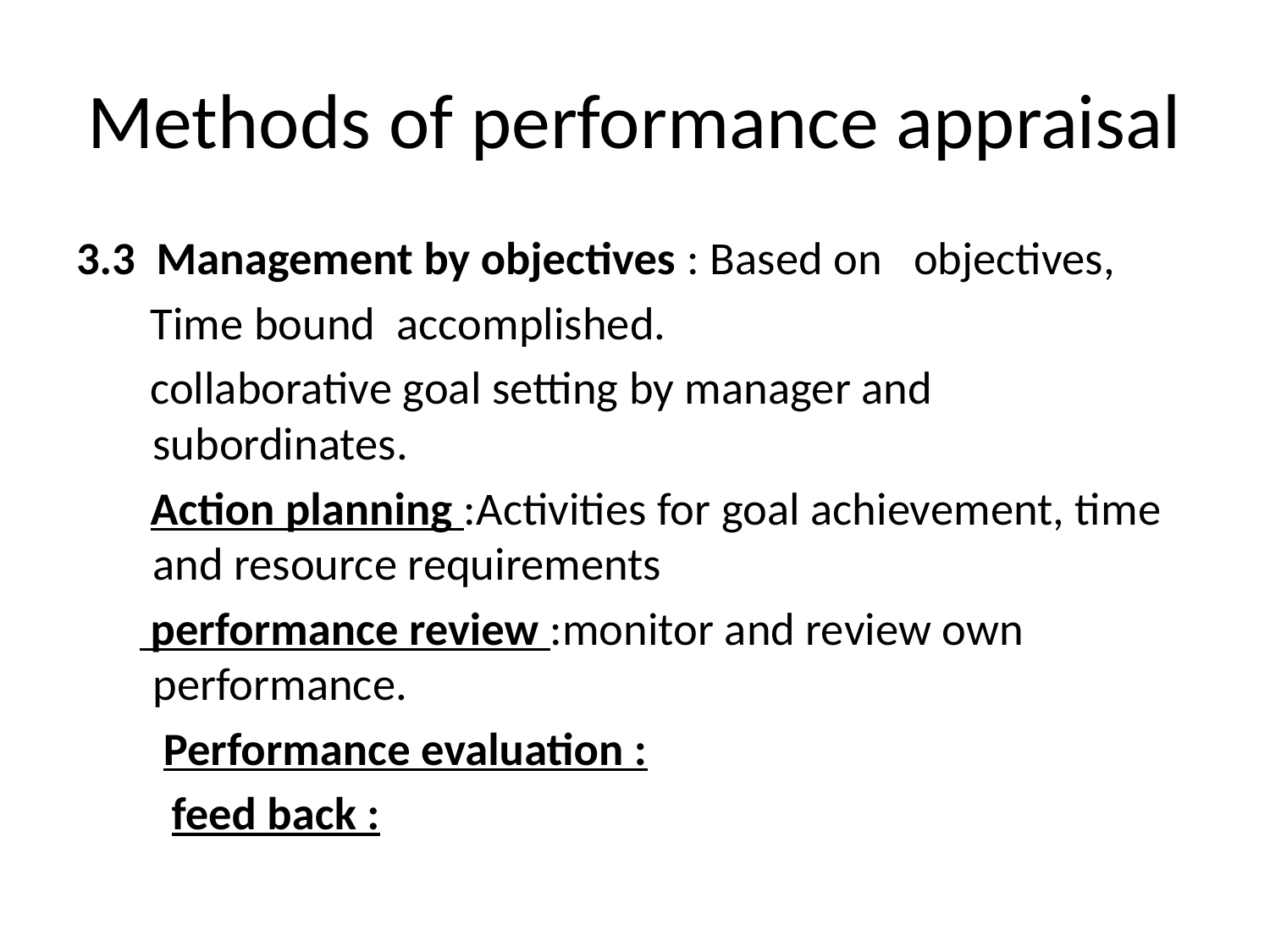

# Methods of performance appraisal
3.3  Management by objectives : Based on   objectives,
       Time bound  accomplished.
       collaborative goal setting by manager and subordinates.
       Action planning :Activities for goal achievement, time and resource requirements
       performance review :monitor and review own performance.
	 Performance evaluation :
         feed back :